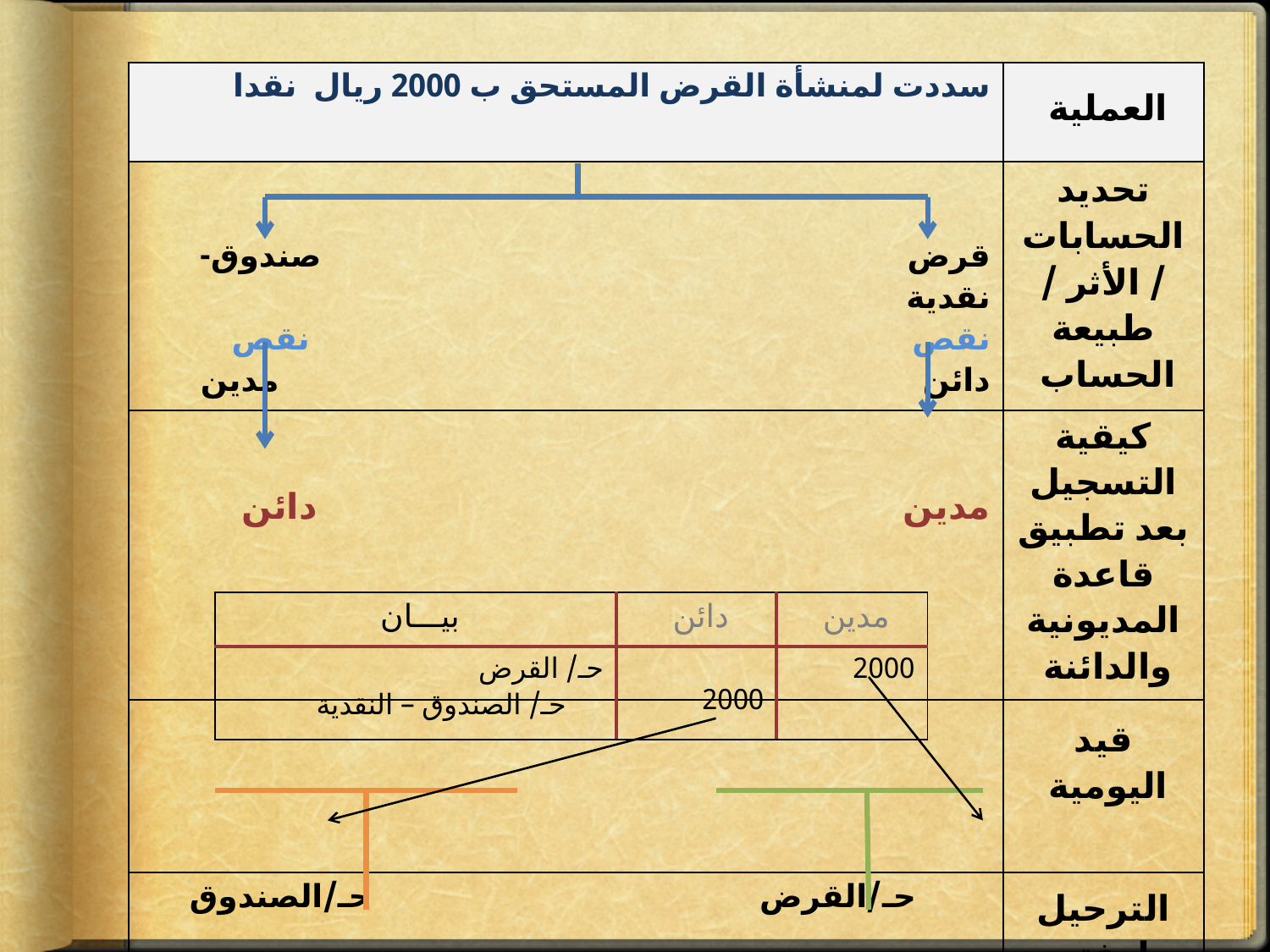

| سددت لمنشأة القرض المستحق ب 2000 ريال نقدا | العملية |
| --- | --- |
| قرض صندوق- نقدية نقص نقص دائن مدين | تحديد الحسابات / الأثر / طبيعة الحساب |
| مدين دائن | كيقية التسجيل بعد تطبيق قاعدة المديونية والدائنة |
|  | قيد اليومية |
| حـ/القرض حـ/الصندوق 2000 2000 | الترحيل لدفتر الأستاذ |
| بيـــان | دائن | مدين |
| --- | --- | --- |
| حـ/ القرض حـ/ الصندوق – النقدية | 2000 | 2000 |